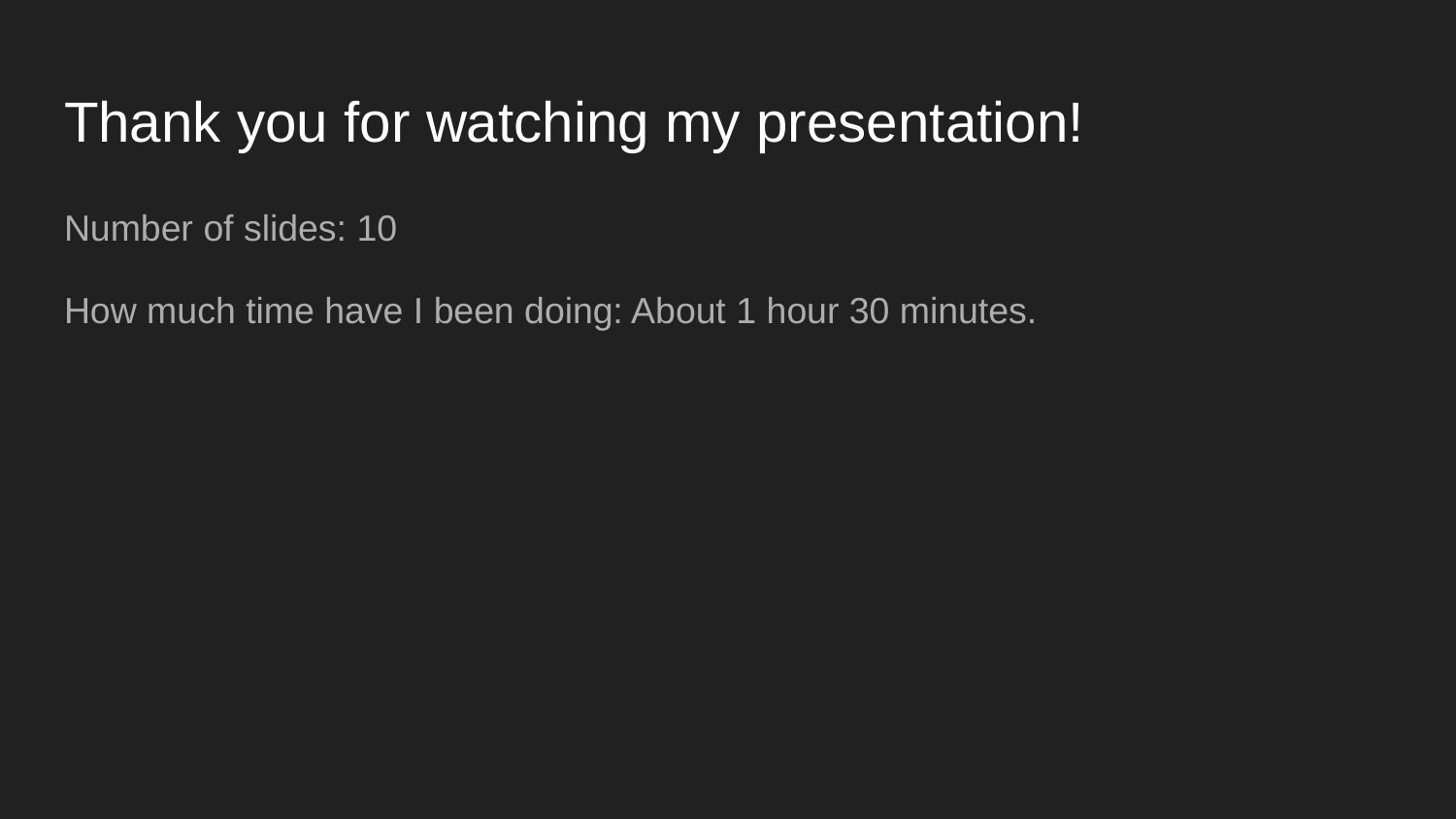

# Thank you for watching my presentation!
Number of slides: 10
How much time have I been doing: About 1 hour 30 minutes.